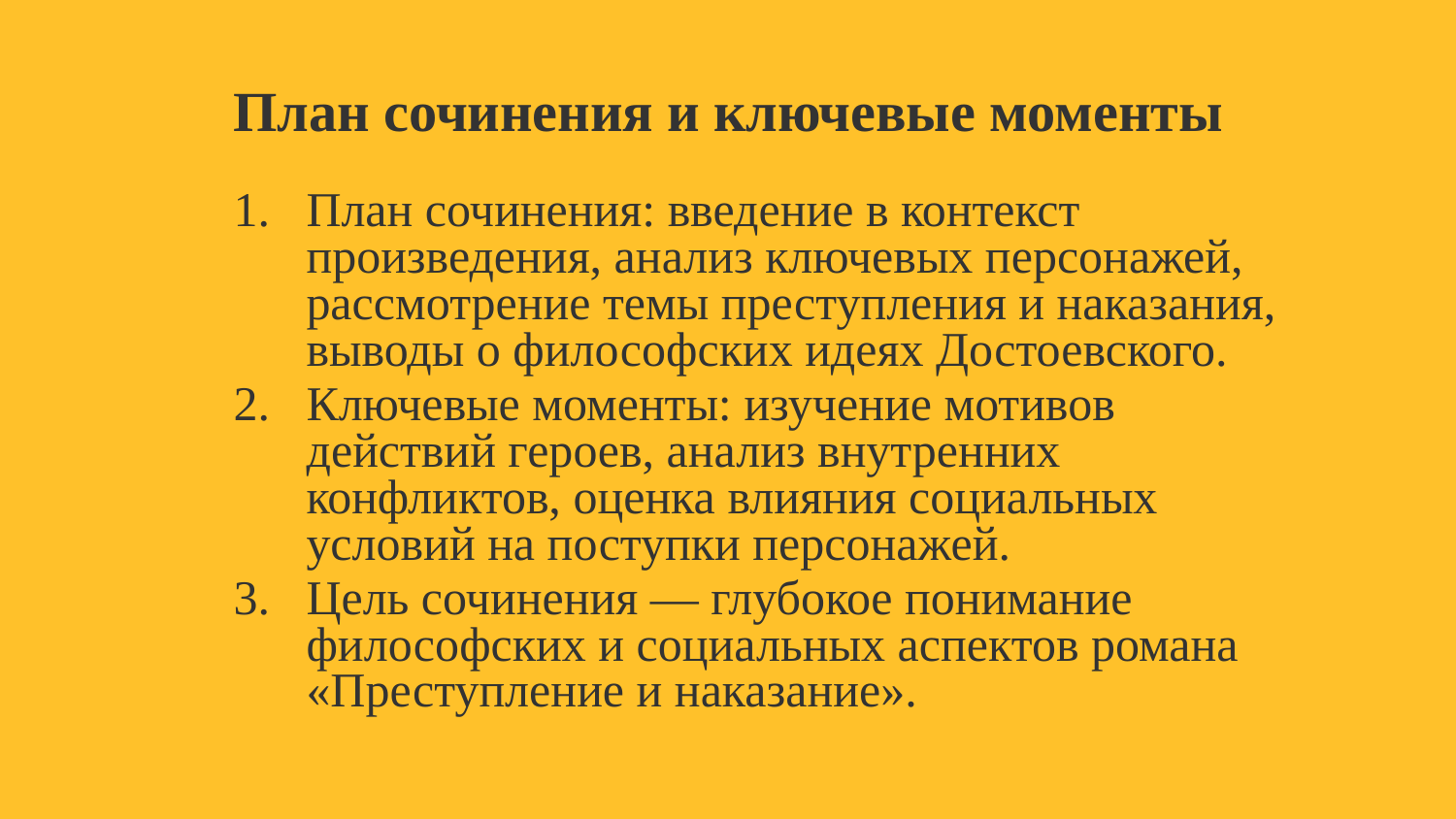

План сочинения и ключевые моменты
План сочинения: введение в контекст произведения, анализ ключевых персонажей, рассмотрение темы преступления и наказания, выводы о философских идеях Достоевского.
Ключевые моменты: изучение мотивов действий героев, анализ внутренних конфликтов, оценка влияния социальных условий на поступки персонажей.
Цель сочинения — глубокое понимание философских и социальных аспектов романа «Преступление и наказание».